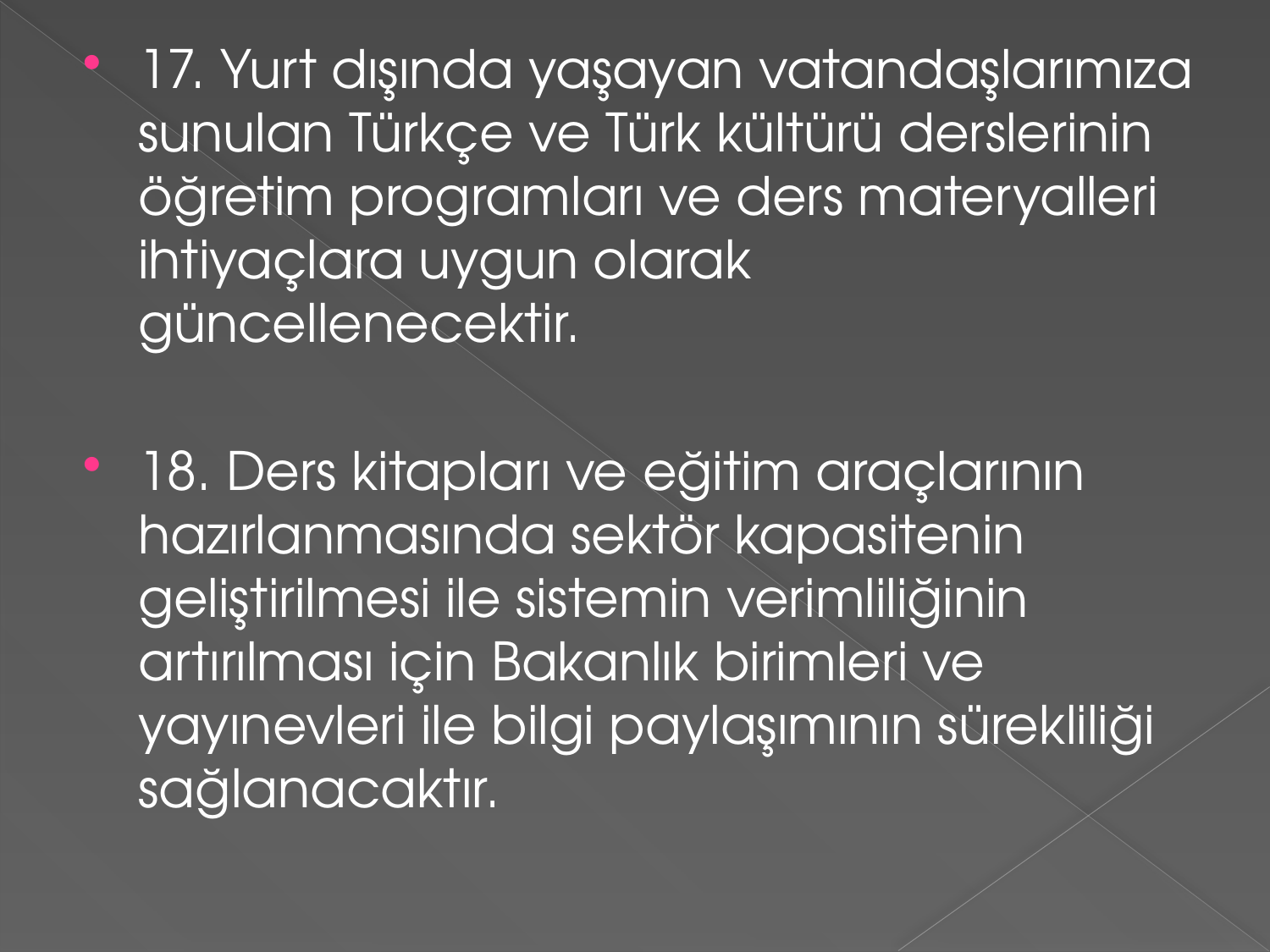

17. Yurt dışında yaşayan vatandaşlarımıza sunulan Türkçe ve Türk kültürü derslerinin öğretim programları ve ders materyalleri ihtiyaçlara uygun olarak güncellenecektir.

18. Ders kitapları ve eğitim araçlarının hazırlanmasında sektör kapasitenin geliştirilmesi ile sistemin verimliliğinin artırılması için Bakanlık birimleri ve yayınevleri ile bilgi paylaşımının sürekliliği sağlanacaktır.